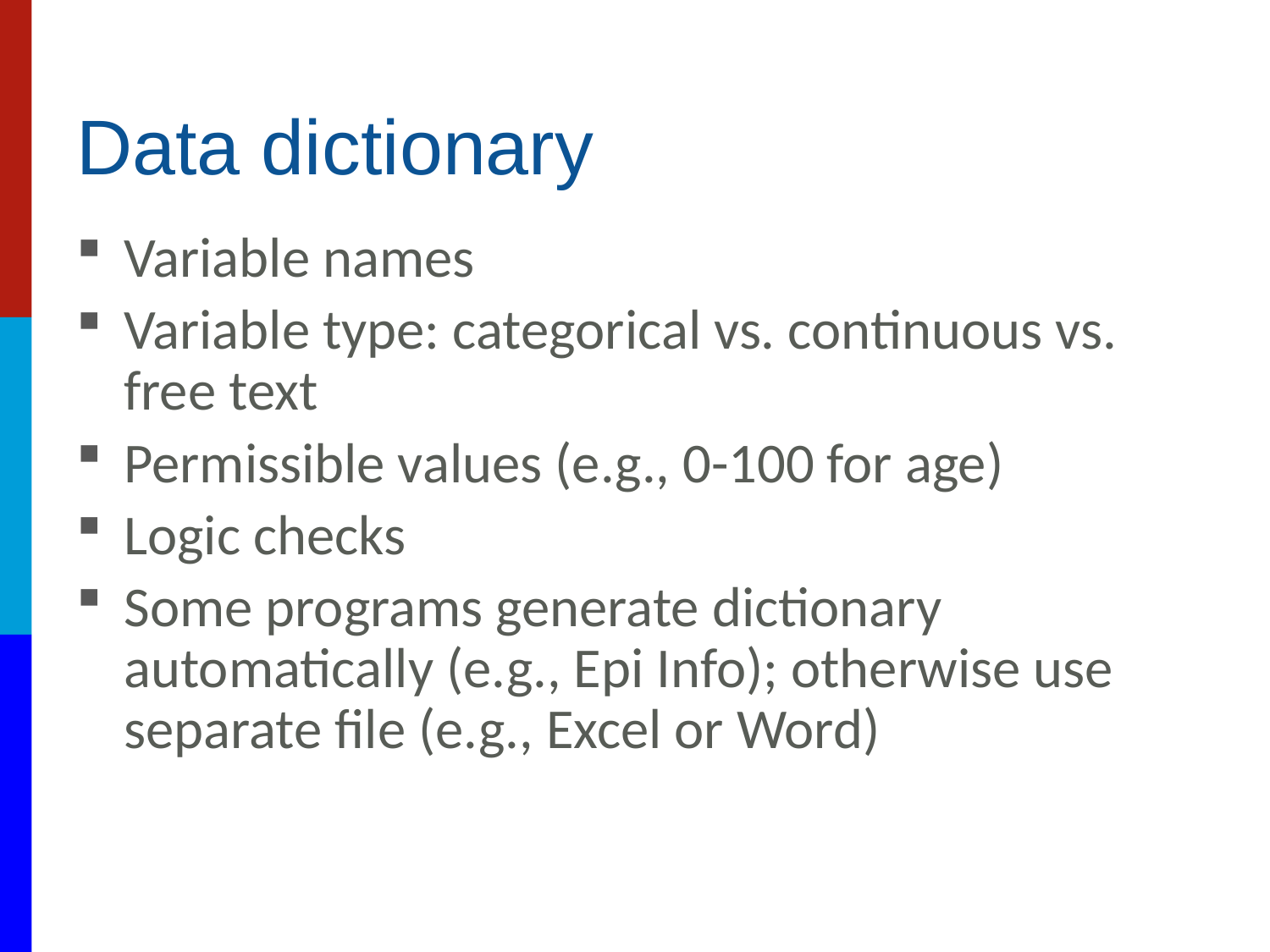

# Data dictionary
Variable names
Variable type: categorical vs. continuous vs. free text
Permissible values (e.g., 0-100 for age)
Logic checks
Some programs generate dictionary automatically (e.g., Epi Info); otherwise use separate file (e.g., Excel or Word)